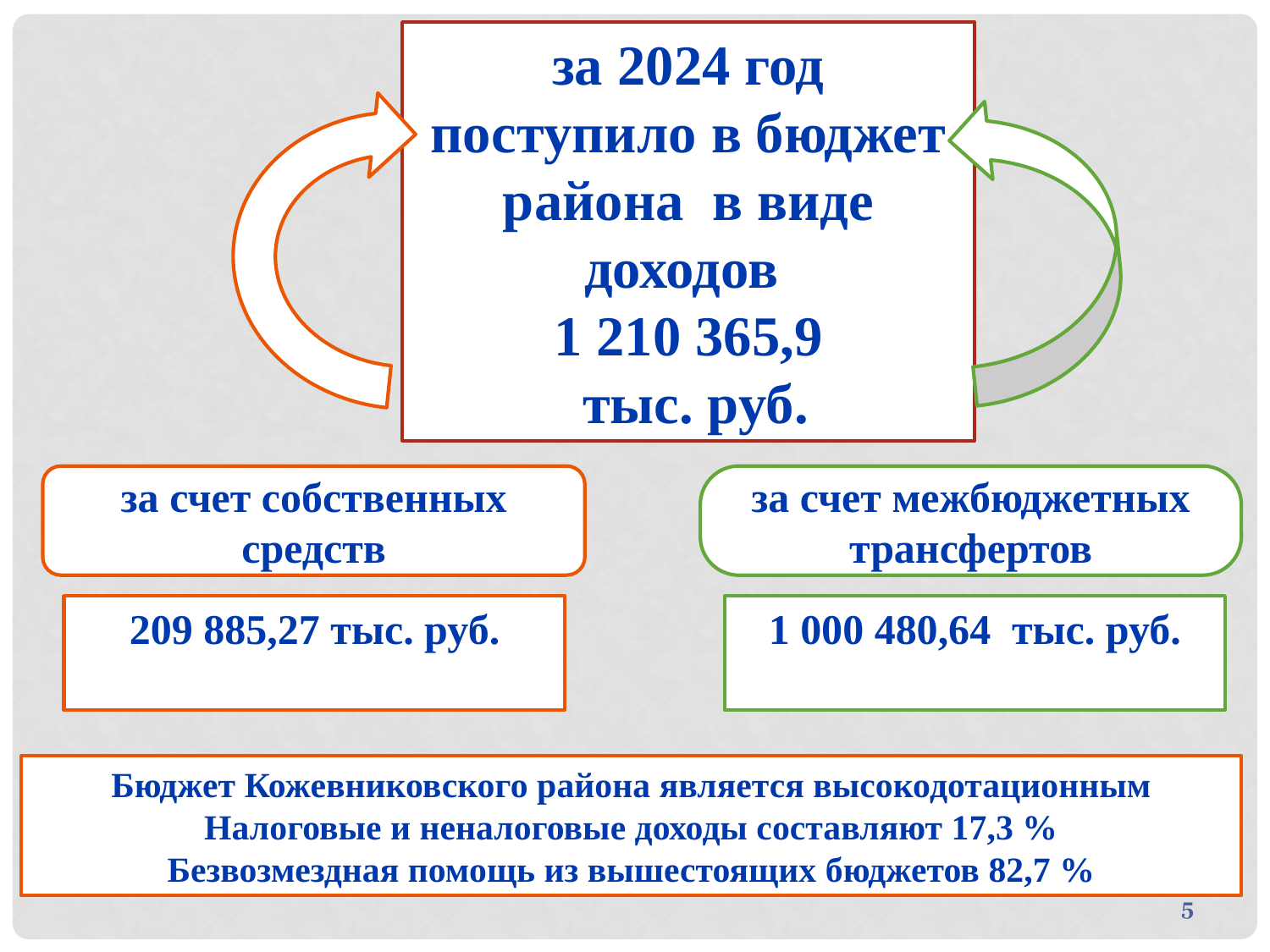

за 2024 год
поступило в бюджет района  в виде доходов
1 210 365,9
 тыс. руб.

за счет собственных средств
за счет межбюджетных трансфертов
209 885,27 тыс. руб.

1 000 480,64  тыс. руб.

Бюджет Кожевниковского района является высокодотационным Налоговые и неналоговые доходы составляют 17,3 %
Безвозмездная помощь из вышестоящих бюджетов 82,7 %
5